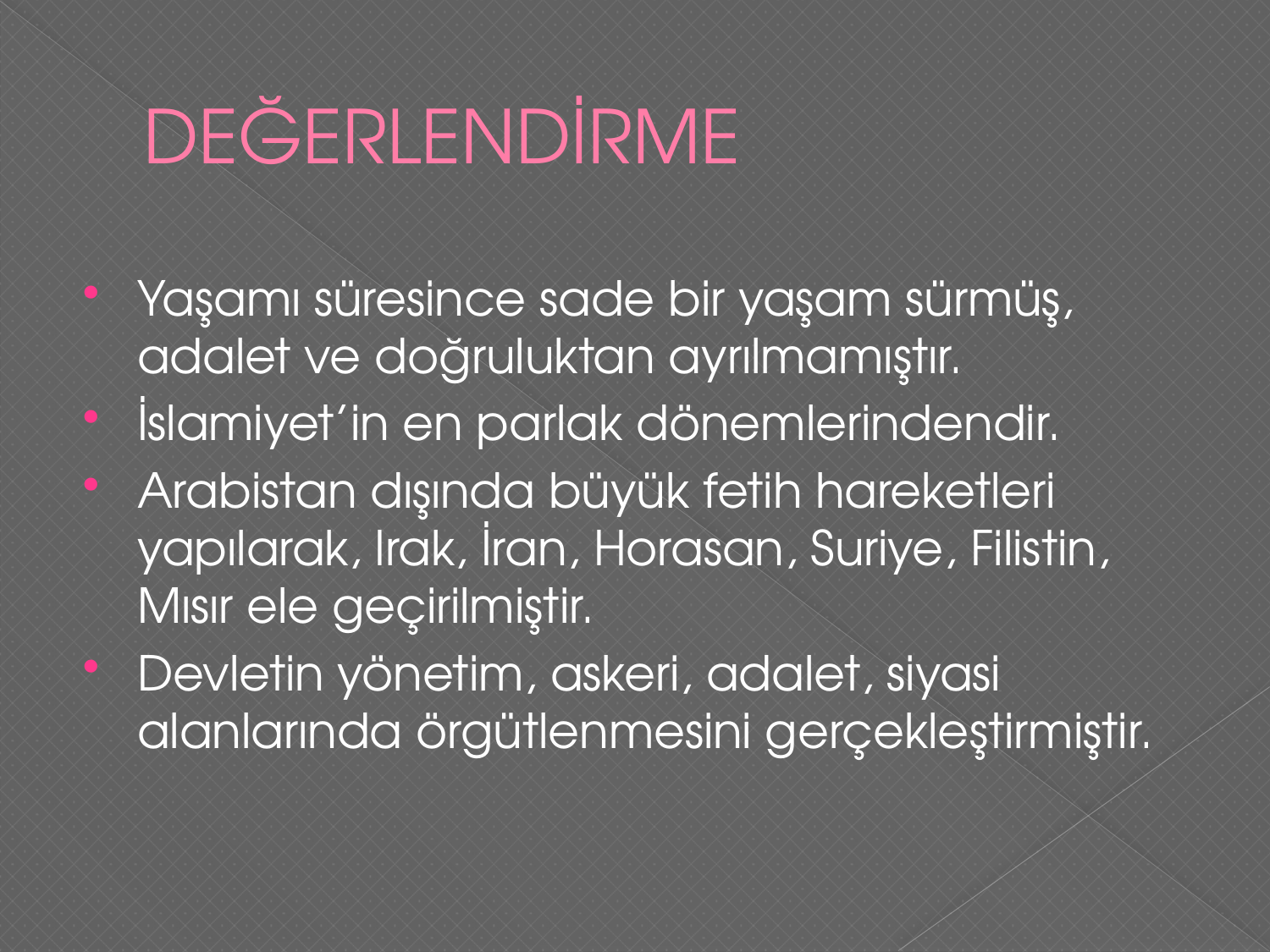

# DEĞERLENDİRME
Yaşamı süresince sade bir yaşam sürmüş, adalet ve doğruluktan ayrılmamıştır.
İslamiyet’in en parlak dönemlerindendir.
Arabistan dışında büyük fetih hareketleri yapılarak, Irak, İran, Horasan, Suriye, Filistin, Mısır ele geçirilmiştir.
Devletin yönetim, askeri, adalet, siyasi alanlarında örgütlenmesini gerçekleştirmiştir.